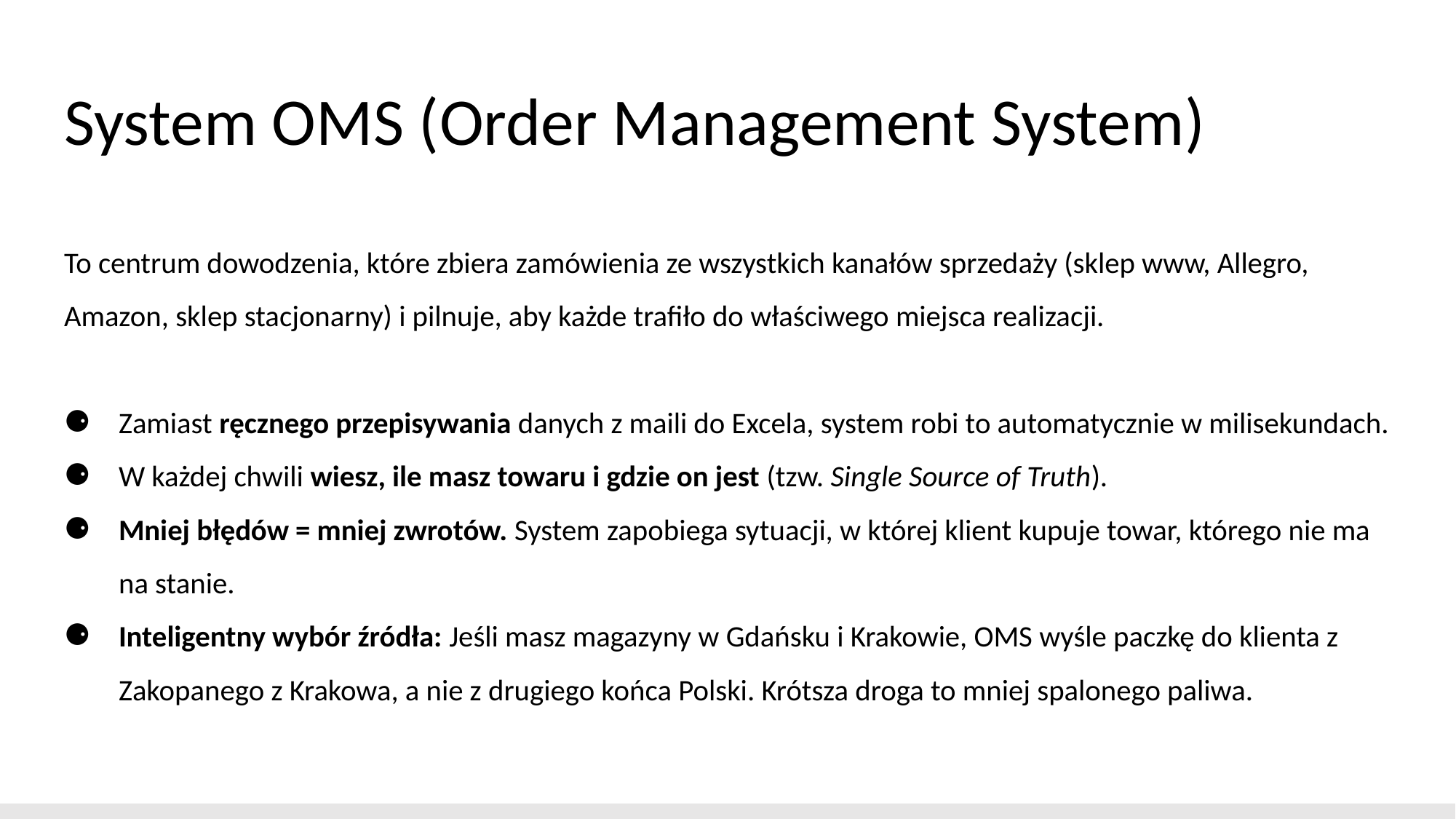

# System OMS (Order Management System)
To centrum dowodzenia, które zbiera zamówienia ze wszystkich kanałów sprzedaży (sklep www, Allegro, Amazon, sklep stacjonarny) i pilnuje, aby każde trafiło do właściwego miejsca realizacji.

Zamiast ręcznego przepisywania danych z maili do Excela, system robi to automatycznie w milisekundach.
W każdej chwili wiesz, ile masz towaru i gdzie on jest (tzw. Single Source of Truth).
Mniej błędów = mniej zwrotów. System zapobiega sytuacji, w której klient kupuje towar, którego nie ma na stanie.
Inteligentny wybór źródła: Jeśli masz magazyny w Gdańsku i Krakowie, OMS wyśle paczkę do klienta z Zakopanego z Krakowa, a nie z drugiego końca Polski. Krótsza droga to mniej spalonego paliwa.